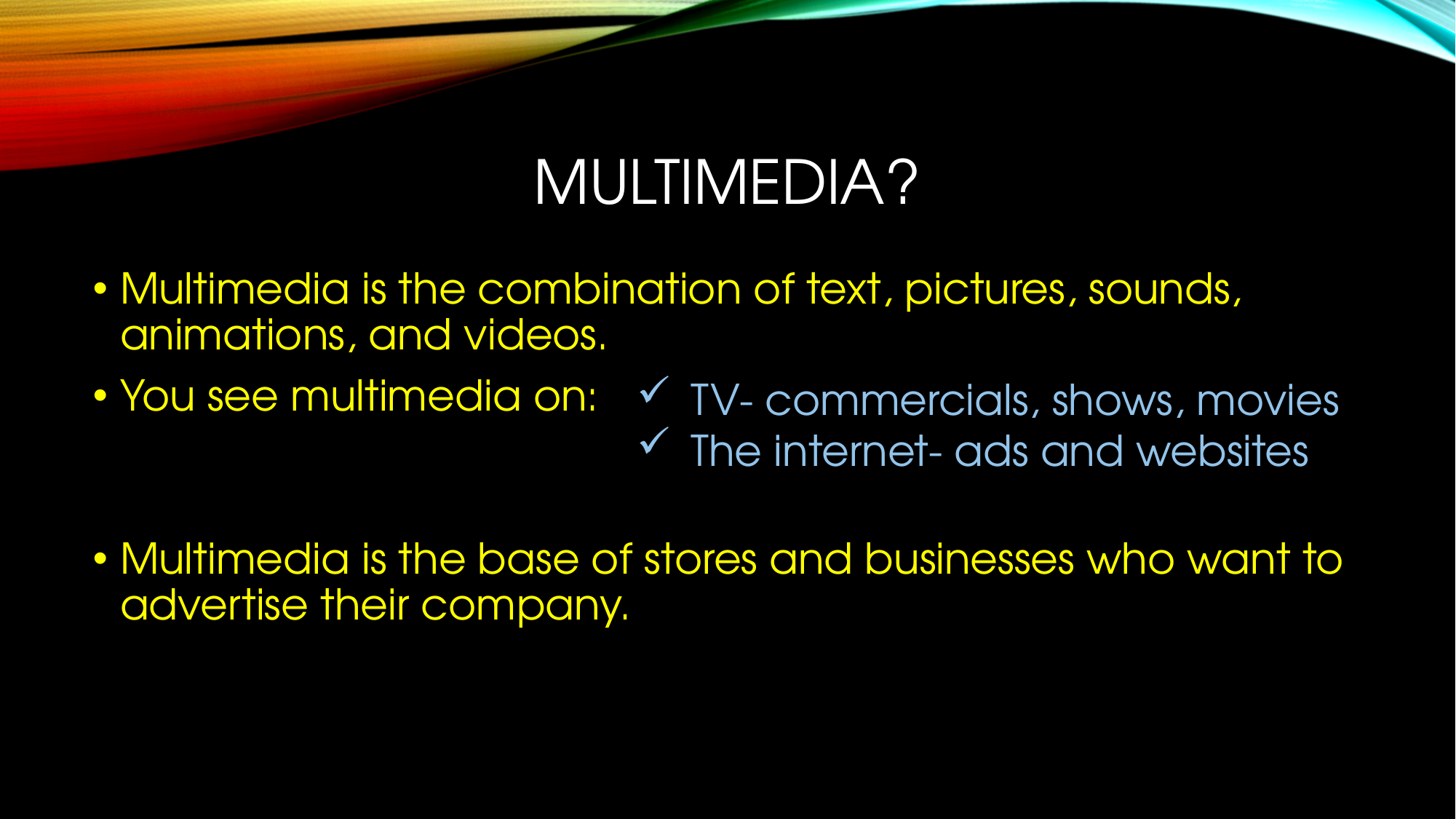

# Multimedia?
Multimedia is the combination of text, pictures, sounds, animations, and videos.
You see multimedia on:

Multimedia is the base of stores and businesses who want to advertise their company.

TV- commercials, shows, movies
The internet- ads and websites